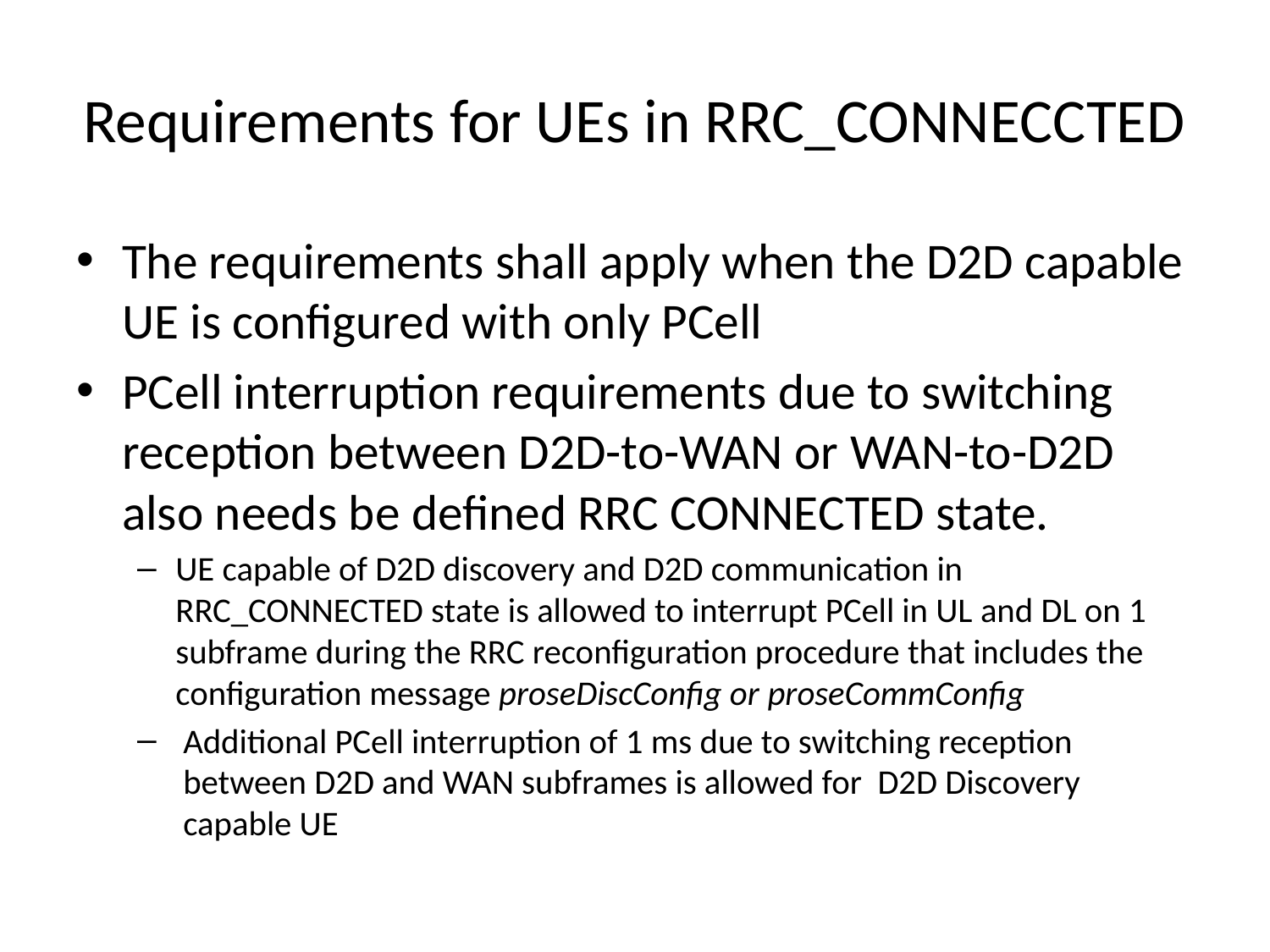

# Requirements for UEs in RRC_CONNECCTED
The requirements shall apply when the D2D capable UE is configured with only PCell
PCell interruption requirements due to switching reception between D2D-to-WAN or WAN-to-D2D also needs be defined RRC CONNECTED state.
UE capable of D2D discovery and D2D communication in RRC_CONNECTED state is allowed to interrupt PCell in UL and DL on 1 subframe during the RRC reconfiguration procedure that includes the configuration message proseDiscConfig or proseCommConfig
Additional PCell interruption of 1 ms due to switching reception between D2D and WAN subframes is allowed for  D2D Discovery capable UE